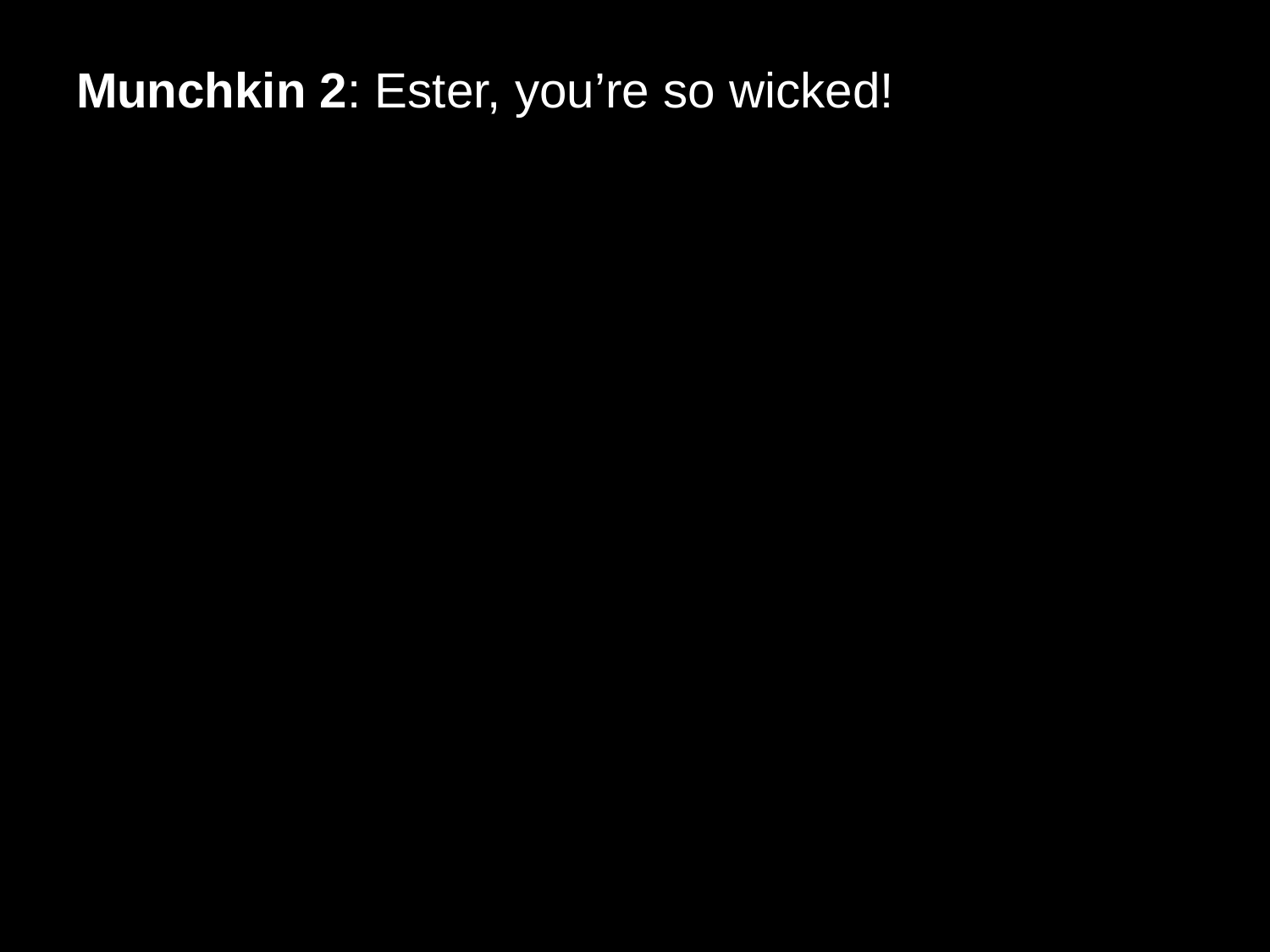

# Munchkin 2: Ester, you’re so wicked!